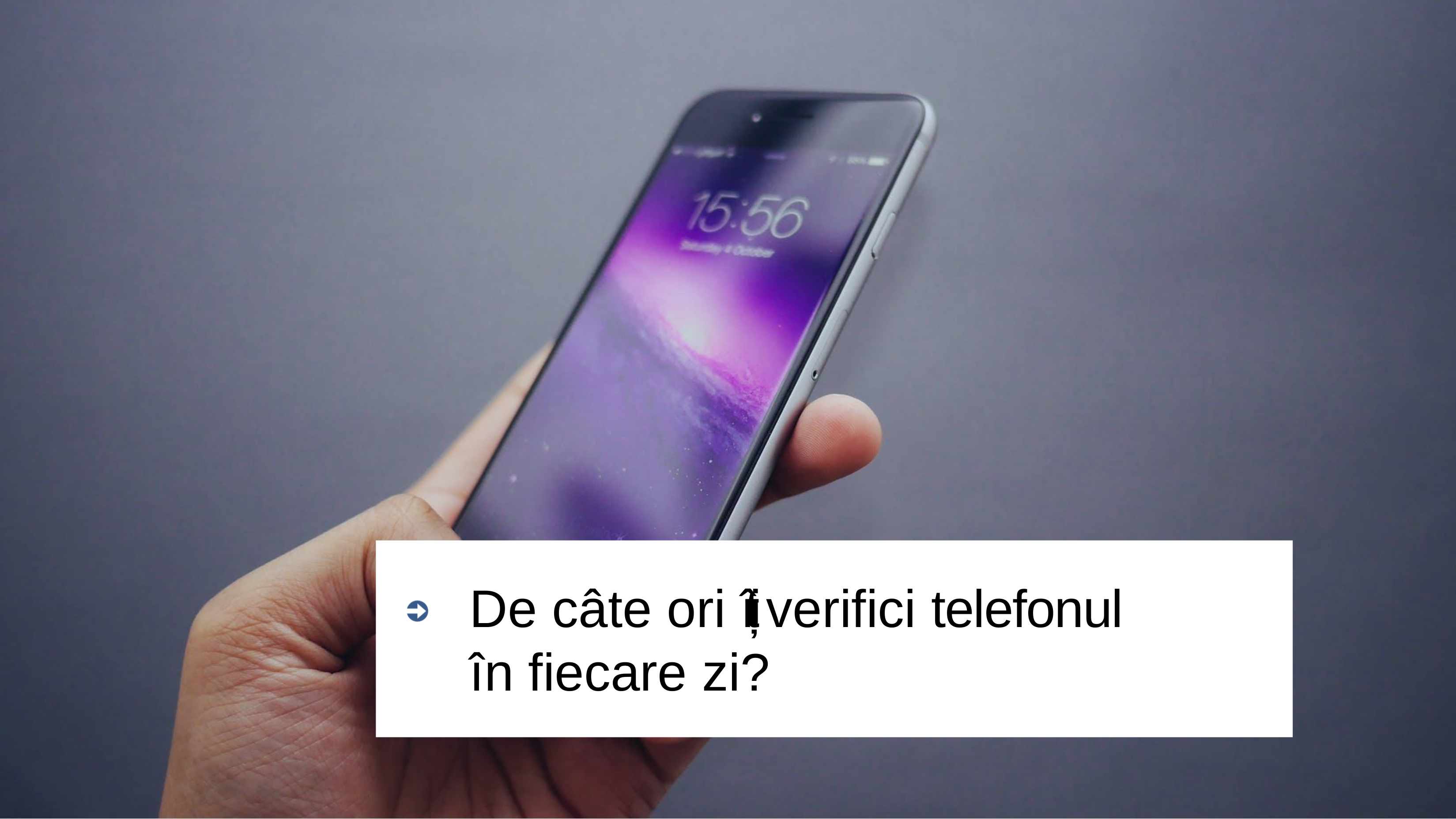

# De câte ori îți verifici telefonul  în fiecare zi?
2